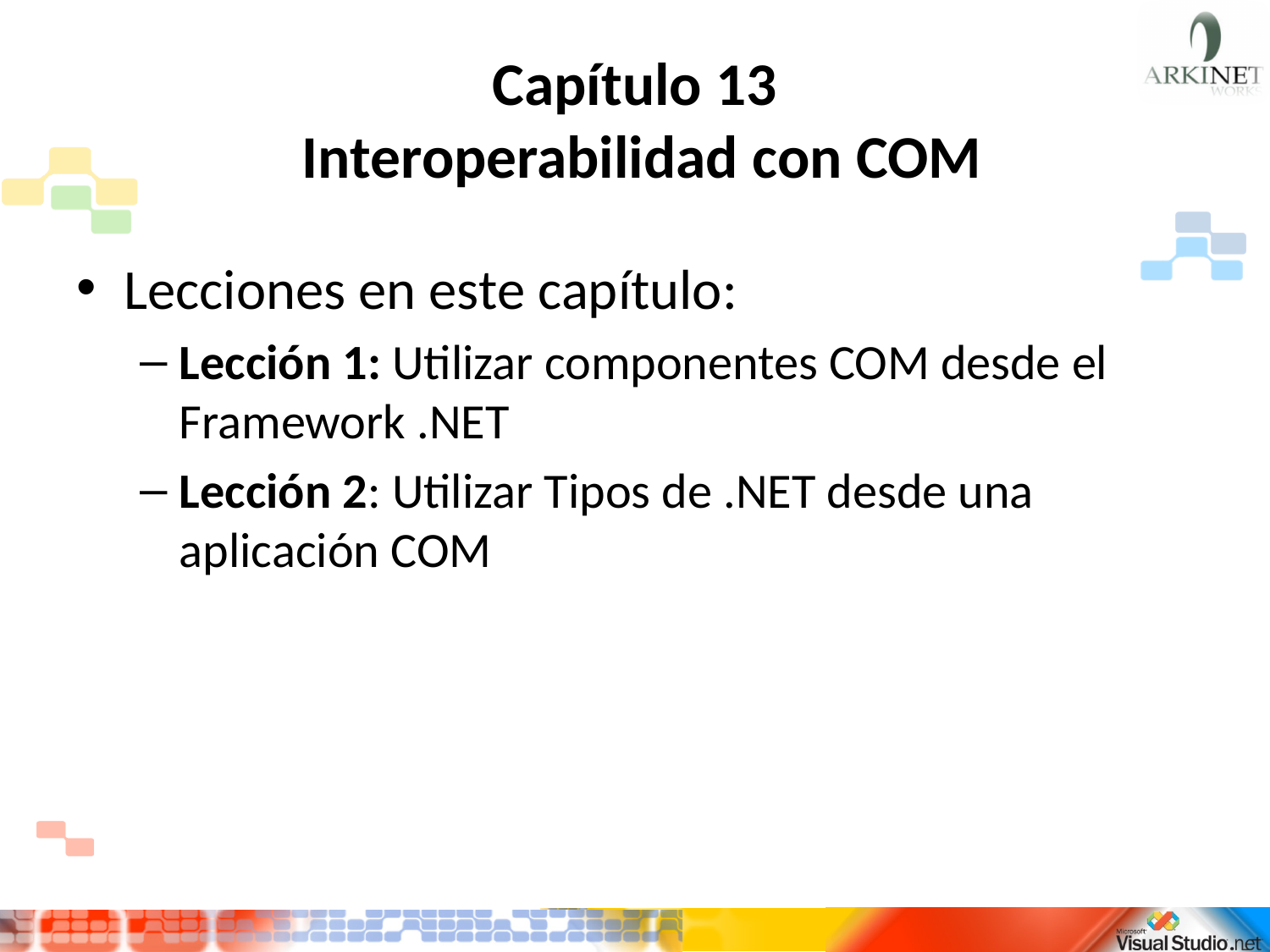

# Capítulo 13 Interoperabilidad con COM
Lecciones en este capítulo:
Lección 1: Utilizar componentes COM desde el Framework .NET
Lección 2: Utilizar Tipos de .NET desde una aplicación COM